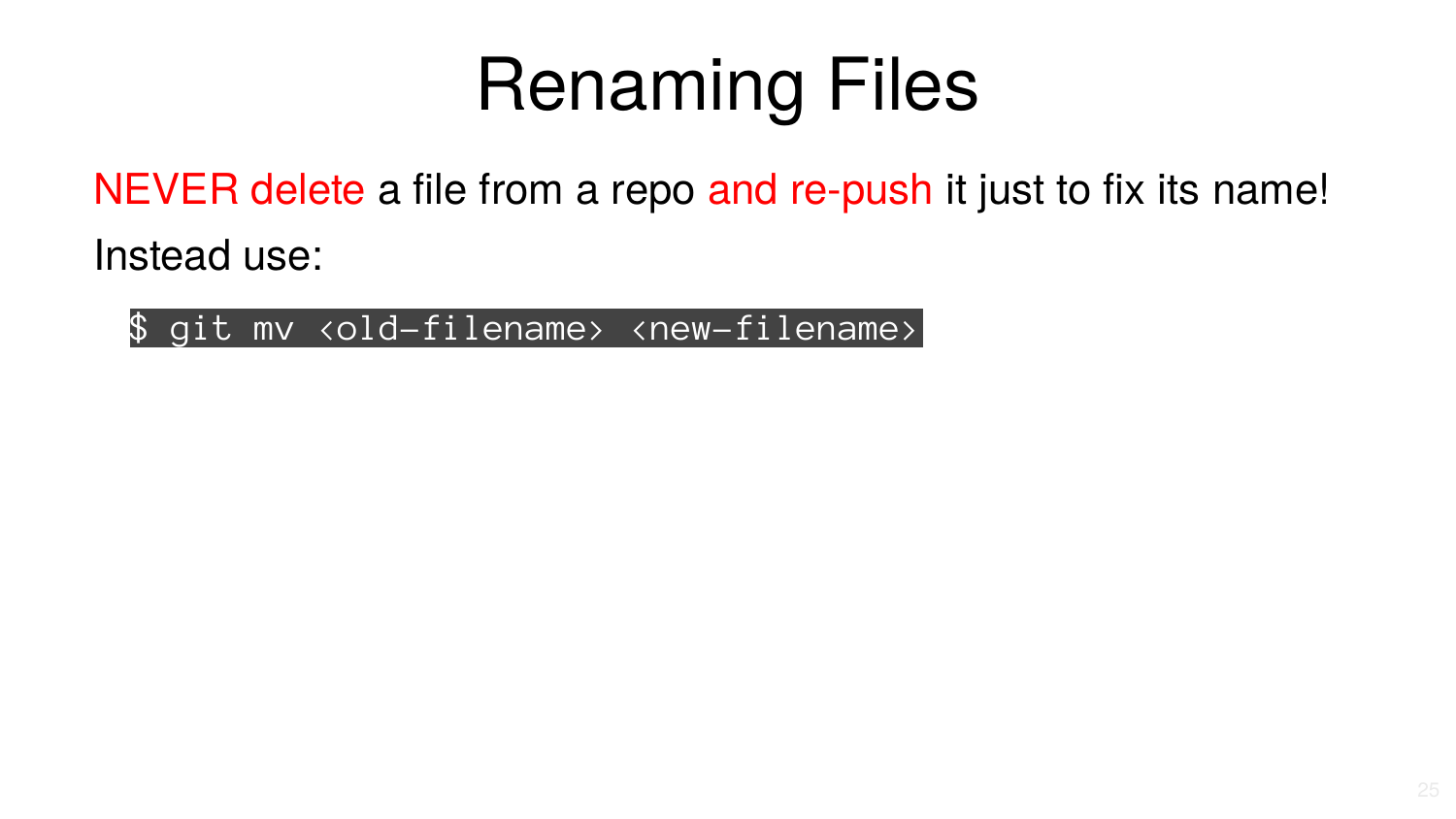

# Renaming Files
NEVER delete a file from a repo and re-push it just to fix its name!
Instead use:
$ git mv <old-filename> <new-filename>---------------
25